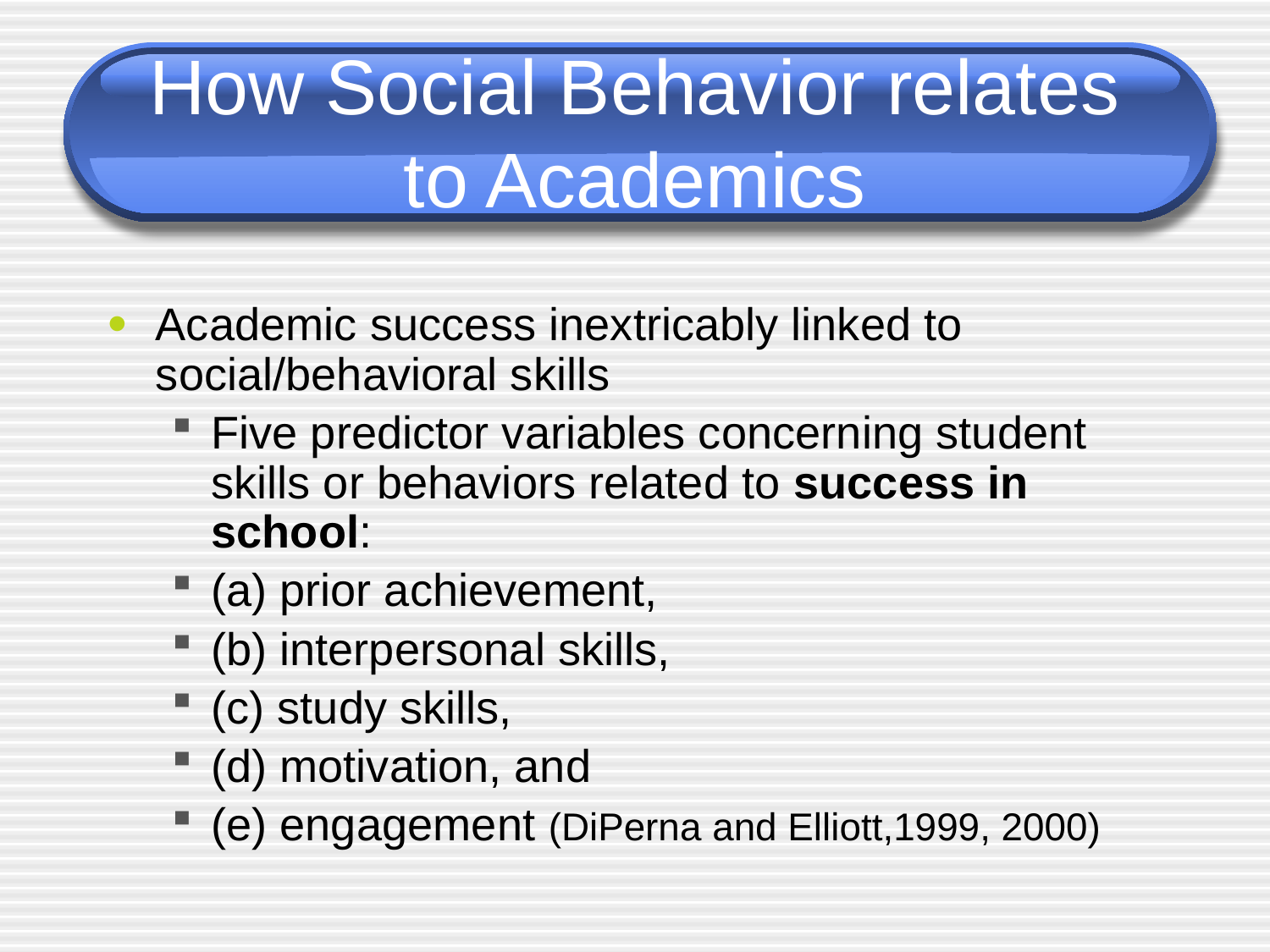

# How Social Behavior relates to Academics
Academic success inextricably linked to social/behavioral skills
Five predictor variables concerning student skills or behaviors related to success in school:
(a) prior achievement,
(b) interpersonal skills,
(c) study skills,
(d) motivation, and
(e) engagement (DiPerna and Elliott,1999, 2000)